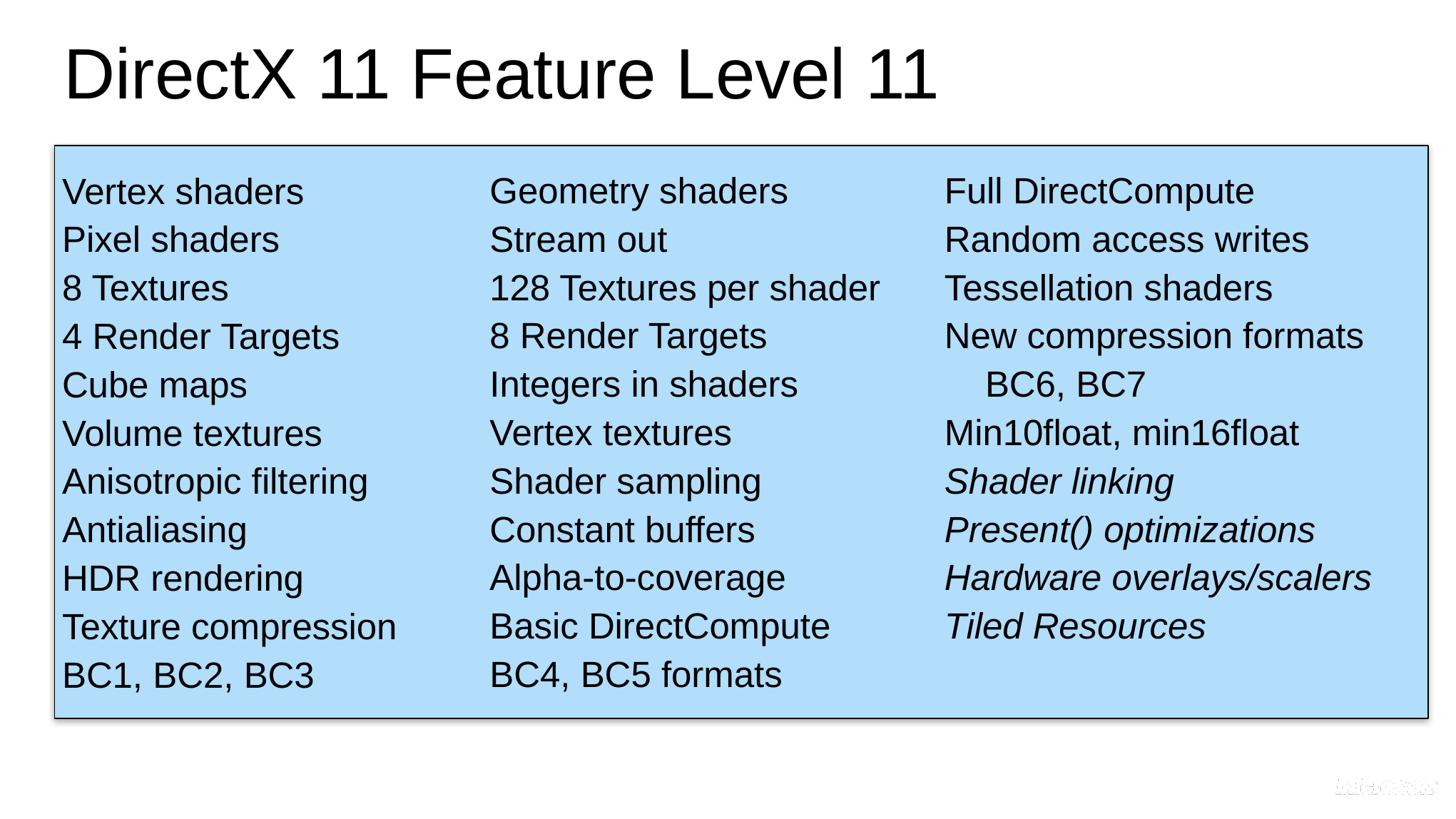

# DirectX 11 Feature Level 11

Geometry shaders
Stream out
128 Textures per shader
8 Render Targets
Integers in shaders
Vertex textures
Shader sampling
Constant buffers
Alpha-to-coverage
Basic DirectCompute
BC4, BC5 formats
Full DirectCompute
Random access writes
Tessellation shaders
New compression formats
    BC6, BC7
Min10float, min16float
Shader linking
Present() optimizations
Hardware overlays/scalers
Tiled Resources

Vertex shaders
Pixel shaders
8 Textures
4 Render Targets
Cube maps
Volume textures
Anisotropic filtering
Antialiasing
HDR rendering
Texture compression
BC1, BC2, BC3